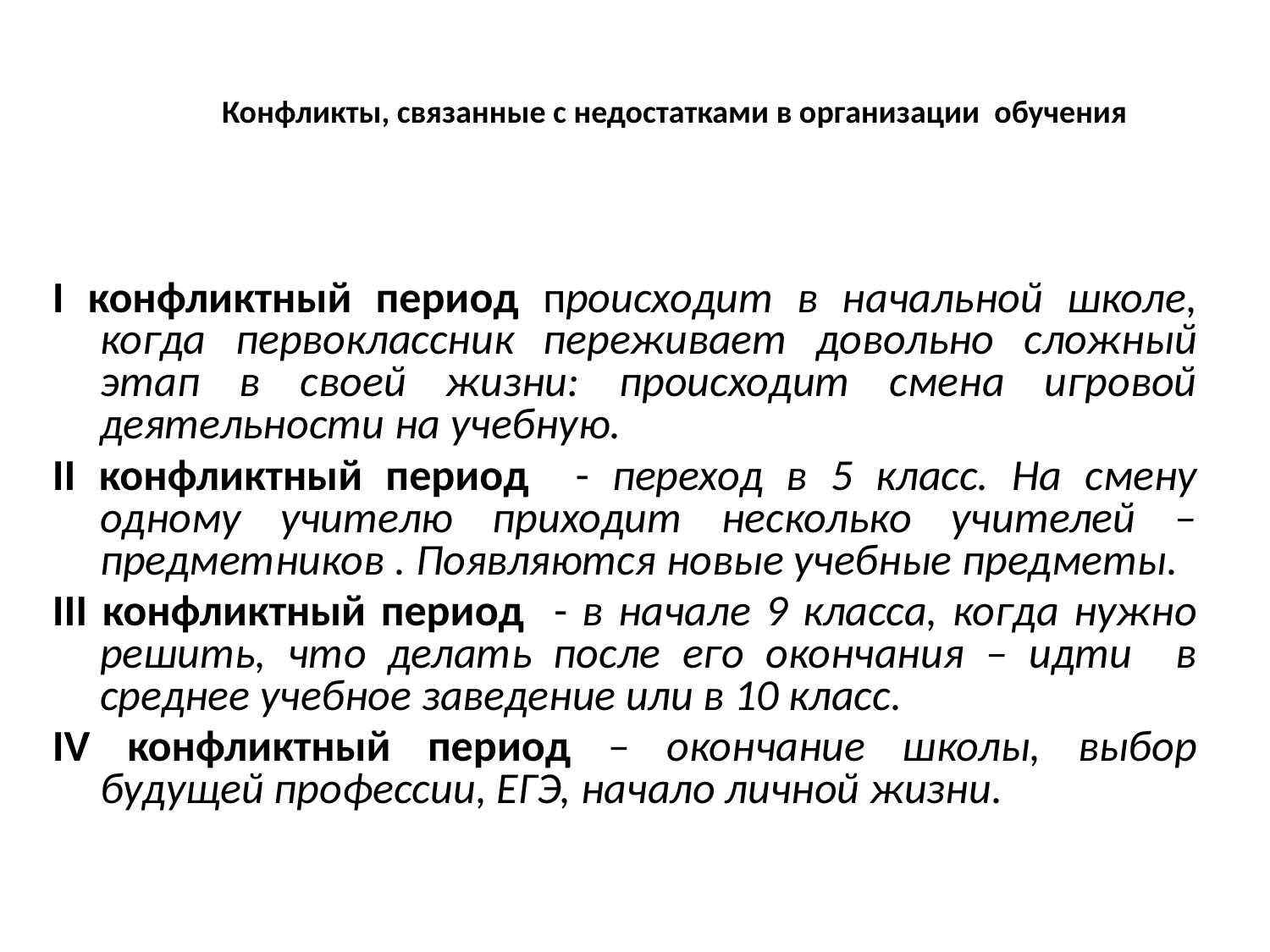

Конфликты, связанные с недостатками в организации  обучения

I конфликтный период происходит в начальной школе, когда первоклассник переживает довольно сложный этап в своей жизни: происходит смена игровой деятельности на учебную.
II конфликтный период  - переход в 5 класс. На смену одному учителю приходит несколько учителей –предметников . Появляются новые учебные предметы.
III конфликтный период  - в начале 9 класса, когда нужно решить, что делать после его окончания – идти  в среднее учебное заведение или в 10 класс.
IV конфликтный период – окончание школы, выбор будущей профессии, ЕГЭ, начало личной жизни.